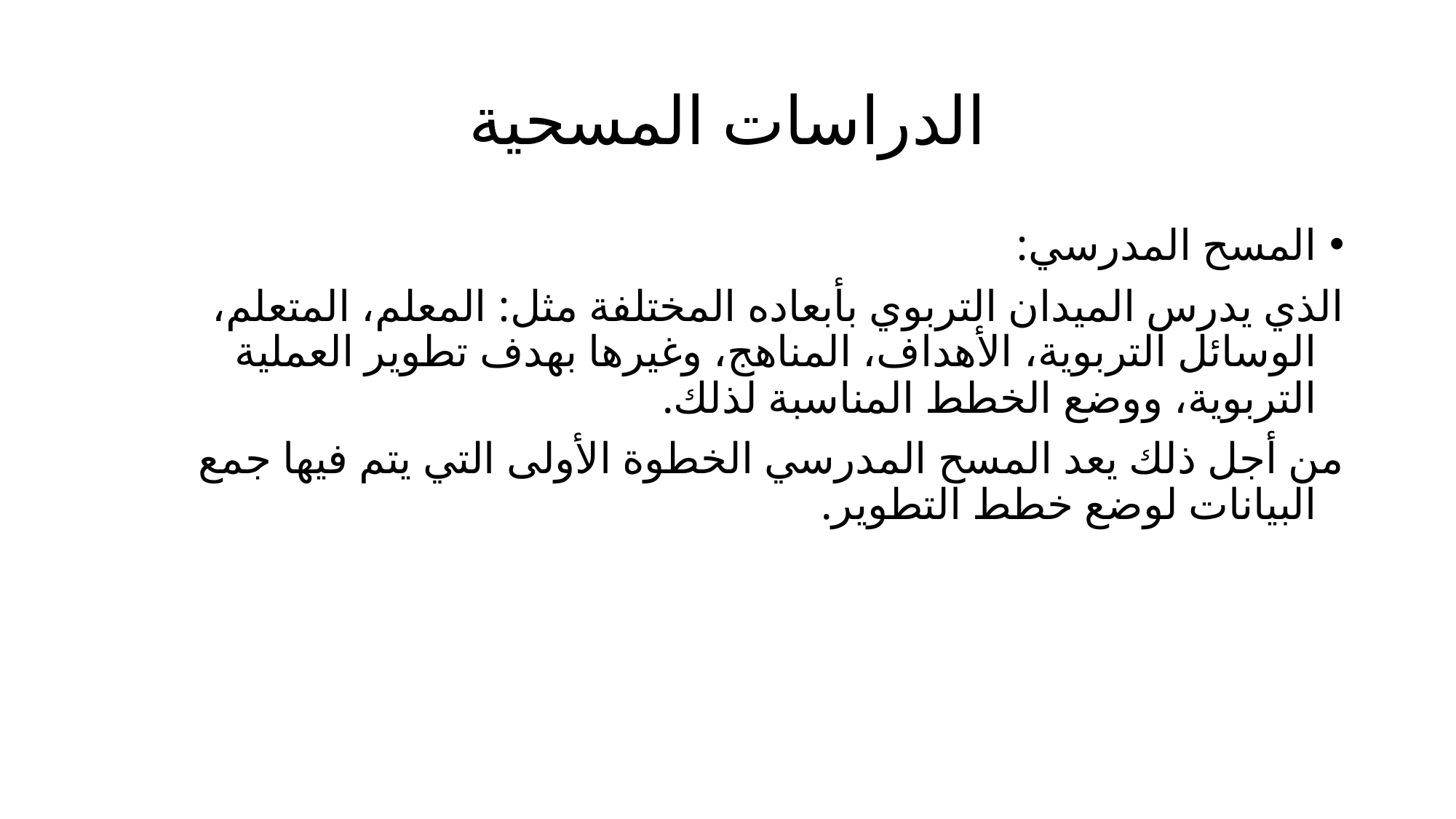

# الدراسات المسحية
المسح المدرسي:
الذي يدرس الميدان التربوي بأبعاده المختلفة مثل: المعلم، المتعلم، الوسائل التربوية، الأهداف، المناهج، وغيرها بهدف تطوير العملية التربوية، ووضع الخطط المناسبة لذلك.
من أجل ذلك يعد المسح المدرسي الخطوة الأولى التي يتم فيها جمع البيانات لوضع خطط التطوير.